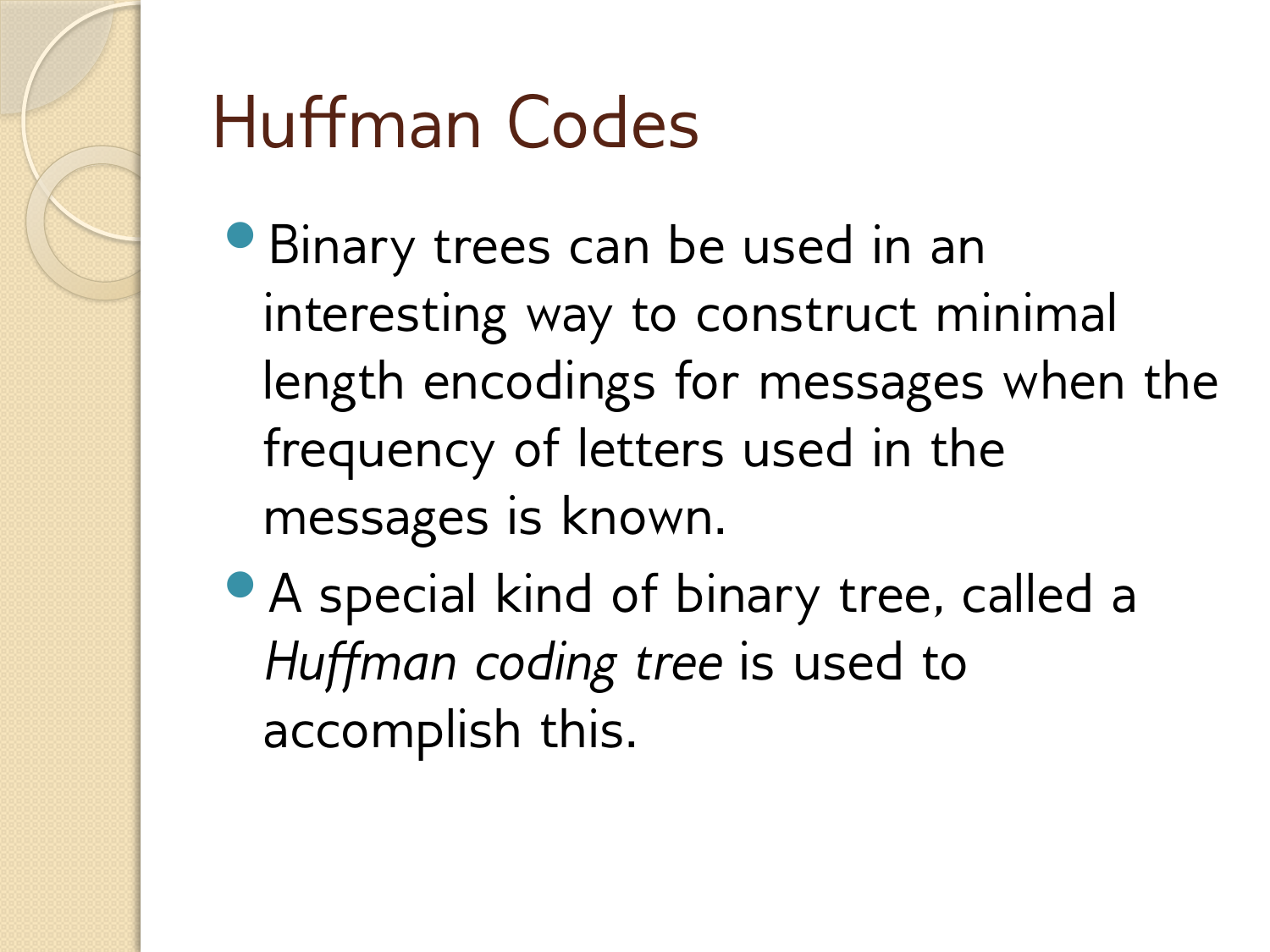

# Huffman Codes
Binary trees can be used in an interesting way to construct minimal length encodings for messages when the frequency of letters used in the messages is known.
A special kind of binary tree, called a Huffman coding tree is used to accomplish this.